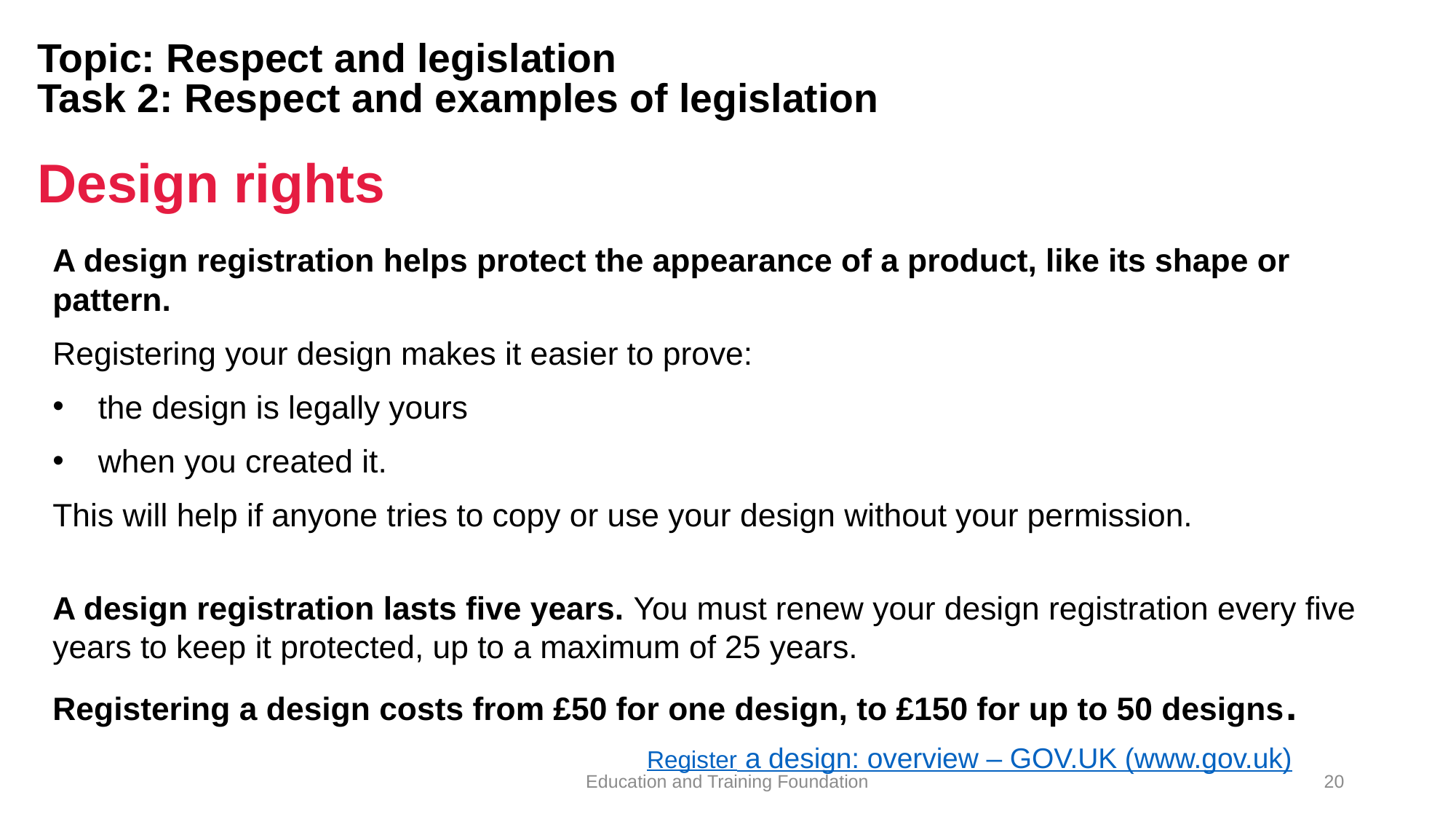

# Topic: Respect and legislation Task 2: Respect and examples of legislation
Design rights
A design registration helps protect the appearance of a product, like its shape or pattern.
Registering your design makes it easier to prove:
the design is legally yours
when you created it.
This will help if anyone tries to copy or use your design without your permission.
A design registration lasts five years. You must renew your design registration every five years to keep it protected, up to a maximum of 25 years.
Registering a design costs from £50 for one design, to £150 for up to 50 designs.
Register a design: overview – GOV.UK (www.gov.uk)
Education and Training Foundation
20